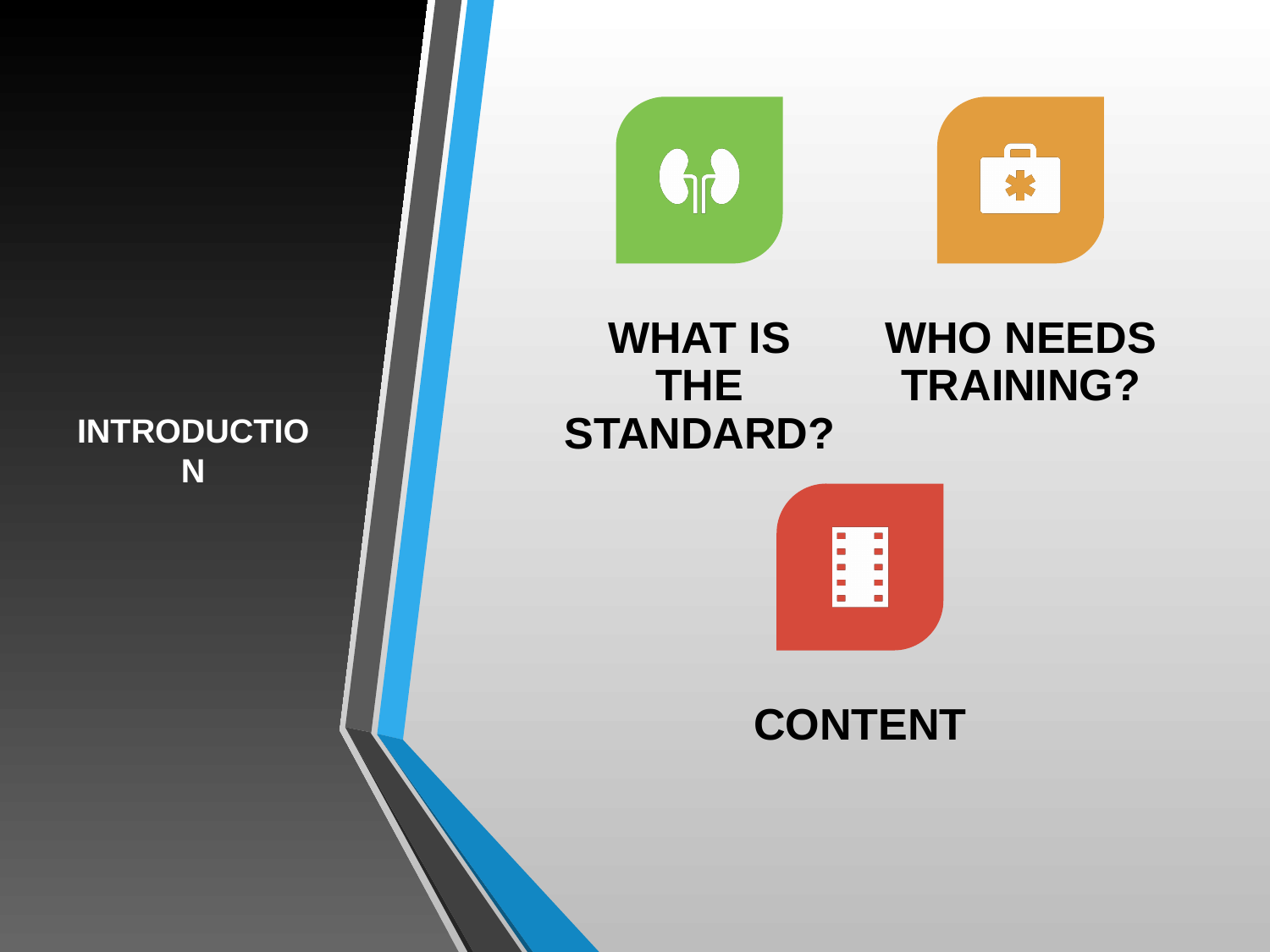

# INTRODUCTION
What is the standard?
Who needs training?
CONTENT